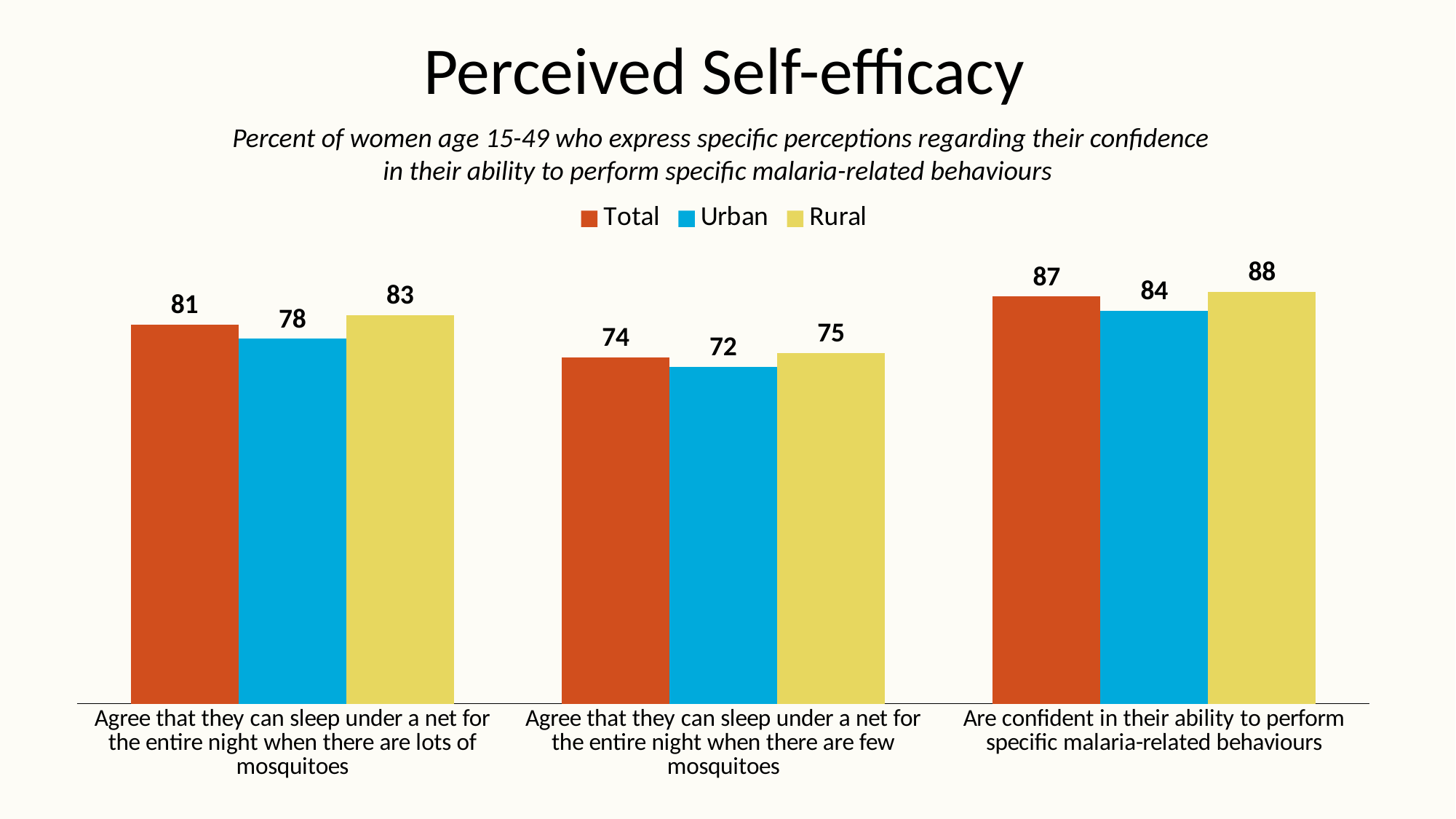

# Perceived Self-efficacy
Percent of women age 15-49 who express specific perceptions regarding their confidence
in their ability to perform specific malaria-related behaviours

### Chart

| Category | Total | Urban | Rural |
|---|---|---|---|
| Agree that they can sleep under a net for the entire night when there are lots of mosquitoes | 81.0 | 78.0 | 83.0 |
| Agree that they can sleep under a net for the entire night when there are few mosquitoes | 74.0 | 72.0 | 75.0 |
| Are confident in their ability to perform specific malaria-related behaviours | 87.0 | 84.0 | 88.0 |